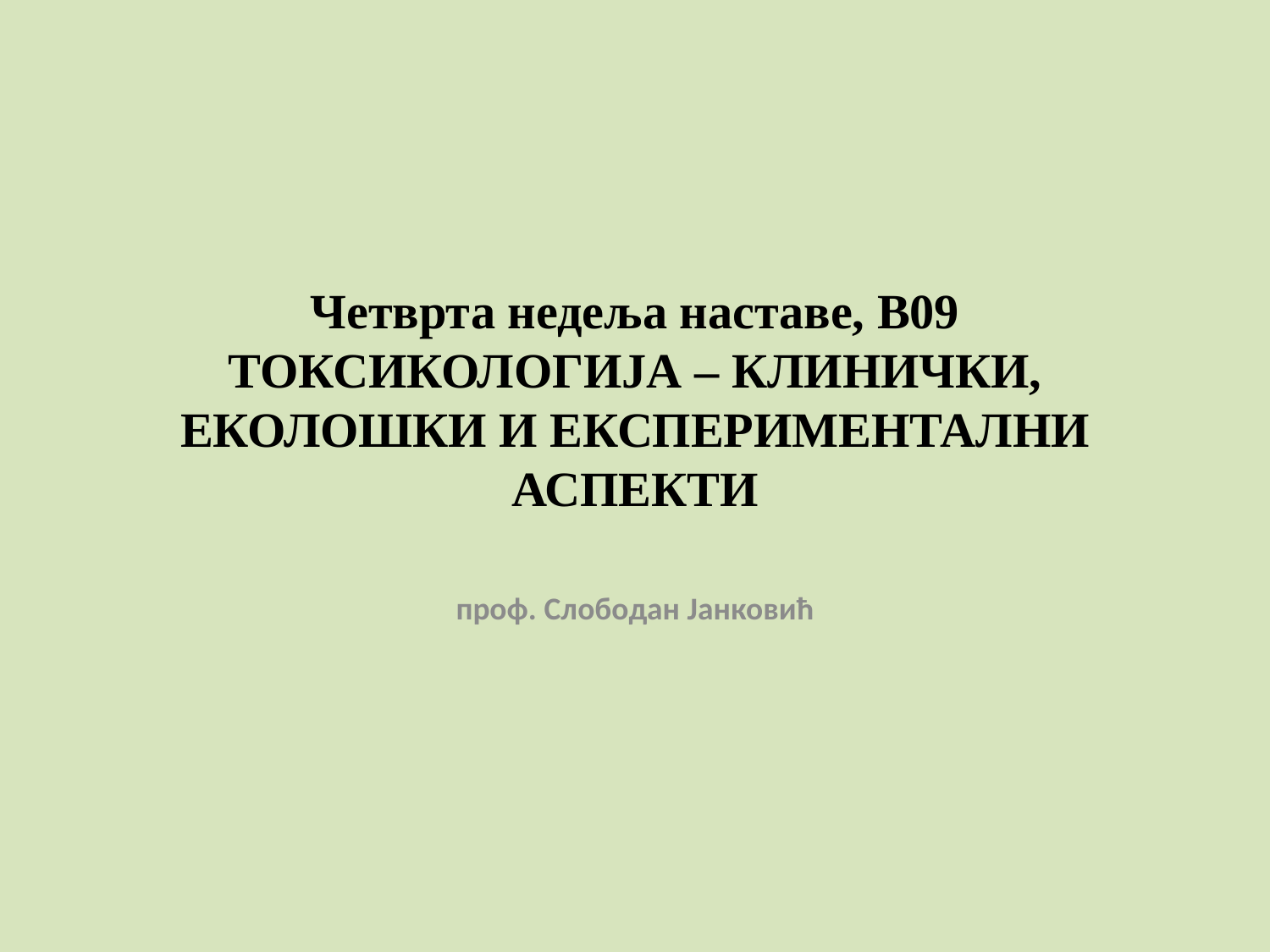

# Четврта недеља наставе, В09 ТОКСИКОЛОГИЈА – КЛИНИЧКИ, ЕКОЛОШКИ И ЕКСПЕРИМЕНТАЛНИ АСПЕКТИ
проф. Слободан Јанковић